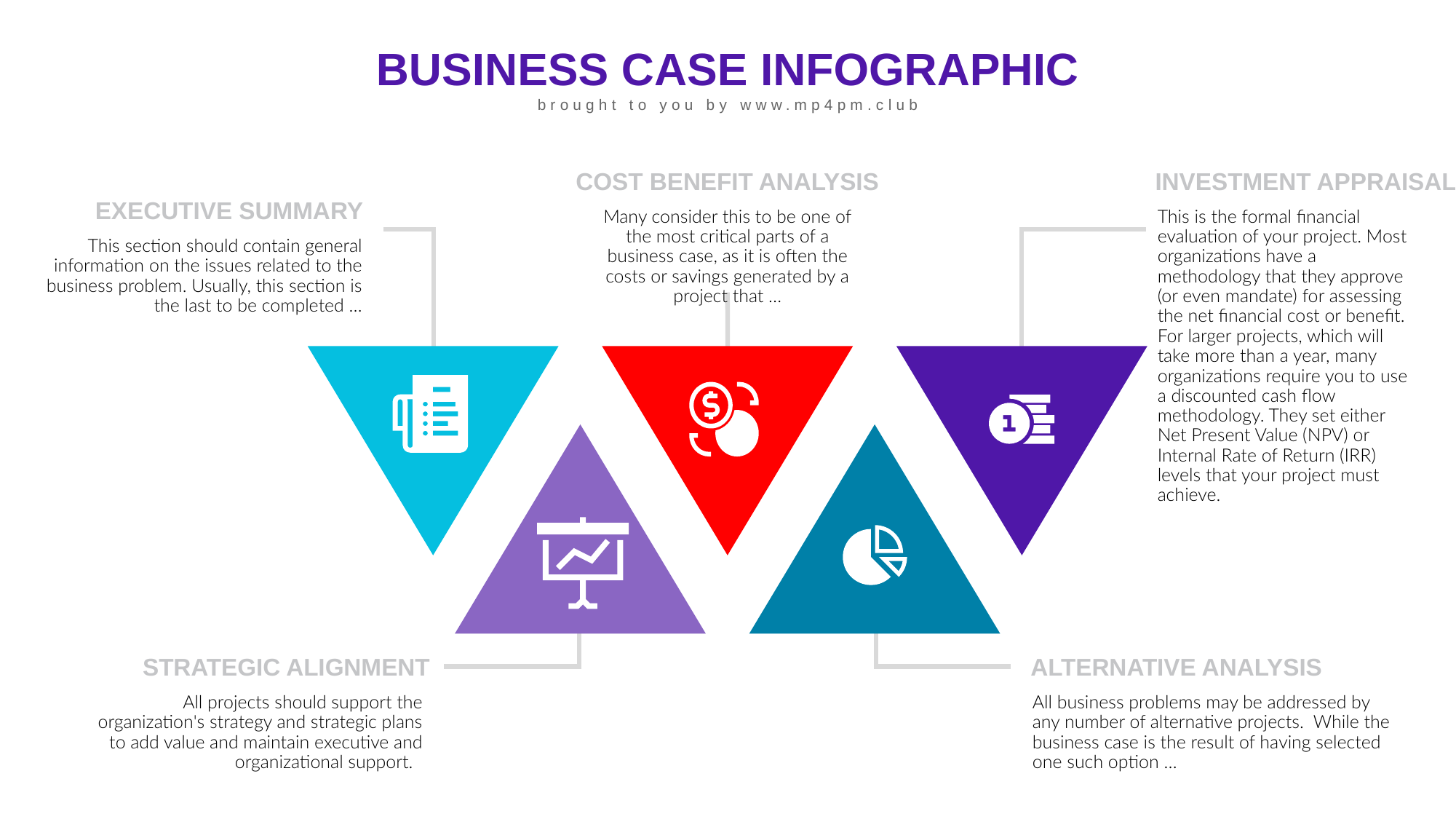

BUSINESS CASE INFOGRAPHIC
brought to you by www.mp4pm.club
COST BENEFIT ANALYSIS
INVESTMENT APPRAISAL
EXECUTIVE SUMMARY
Many consider this to be one of the most critical parts of a business case, as it is often the costs or savings generated by a project that …
This is the formal financial evaluation of your project. Most organizations have a methodology that they approve (or even mandate) for assessing the net financial cost or benefit. For larger projects, which will take more than a year, many organizations require you to use a discounted cash flow methodology. They set either Net Present Value (NPV) or Internal Rate of Return (IRR) levels that your project must achieve.

This section should contain general information on the issues related to the business problem. Usually, this section is the last to be completed …

STRATEGIC ALIGNMENT
ALTERNATIVE ANALYSIS
All projects should support the organization's strategy and strategic plans to add value and maintain executive and organizational support.
All business problems may be addressed by any number of alternative projects.  While the business case is the result of having selected one such option …